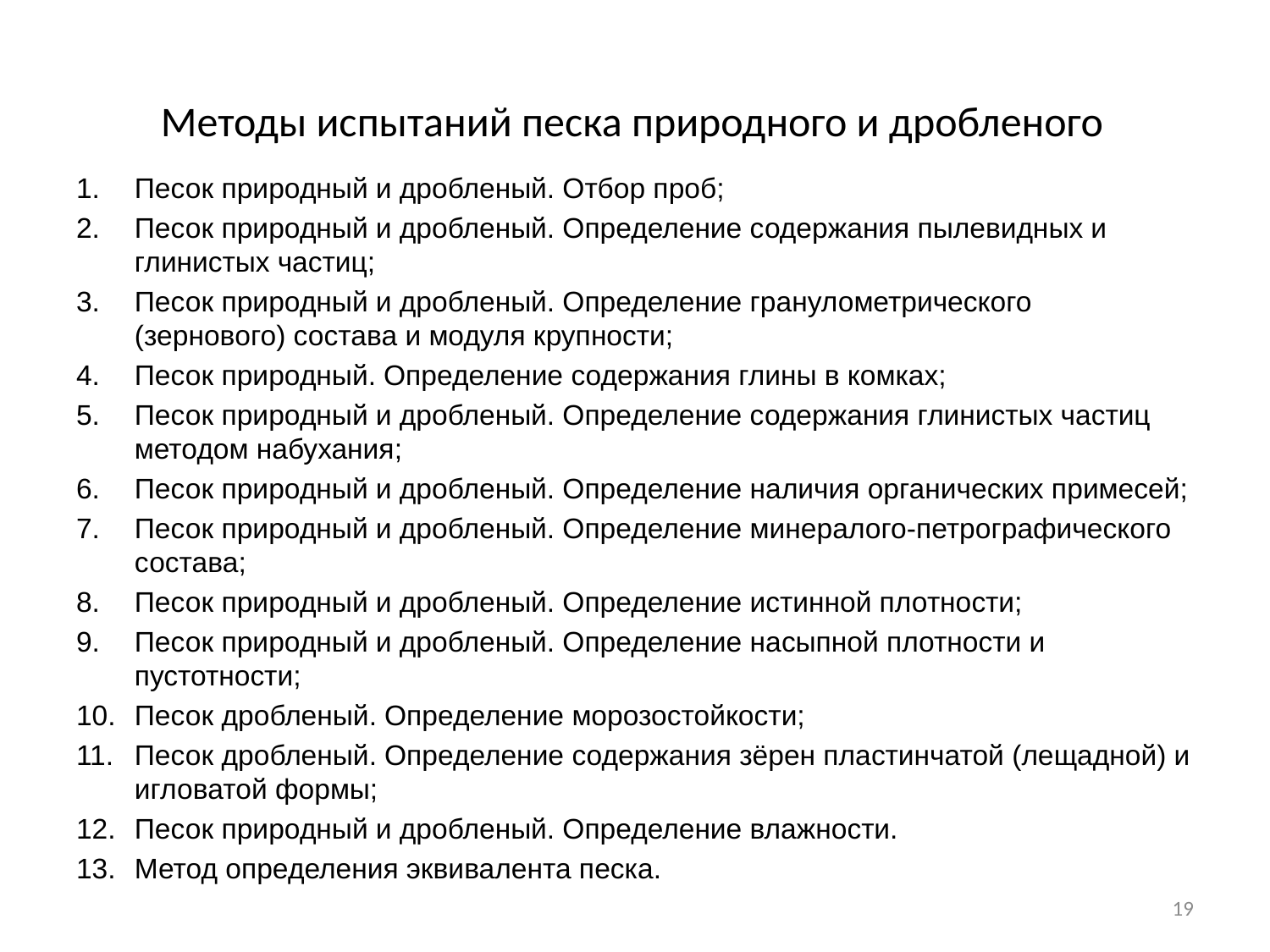

Методы испытаний песка природного и дробленого

Песок природный и дробленый. Отбор проб;
Песок природный и дробленый. Определение содержания пылевидных и глинистых частиц;
Песок природный и дробленый. Определение гранулометрического  (зернового) состава и модуля крупности;
Песок природный. Определение содержания глины в комках;
Песок природный и дробленый. Определение содержания глинистых частиц методом набухания;
Песок природный и дробленый. Определение наличия органических примесей;
Песок природный и дробленый. Определение минералого-петрографического состава;
Песок природный и дробленый. Определение истинной плотности;
Песок природный и дробленый. Определение насыпной плотности и пустотности;
Песок дробленый. Определение морозостойкости;
Песок дробленый. Определение содержания зёрен пластинчатой (лещадной) и игловатой формы;
Песок природный и дробленый. Определение влажности.
Метод определения эквивалента песка.

19